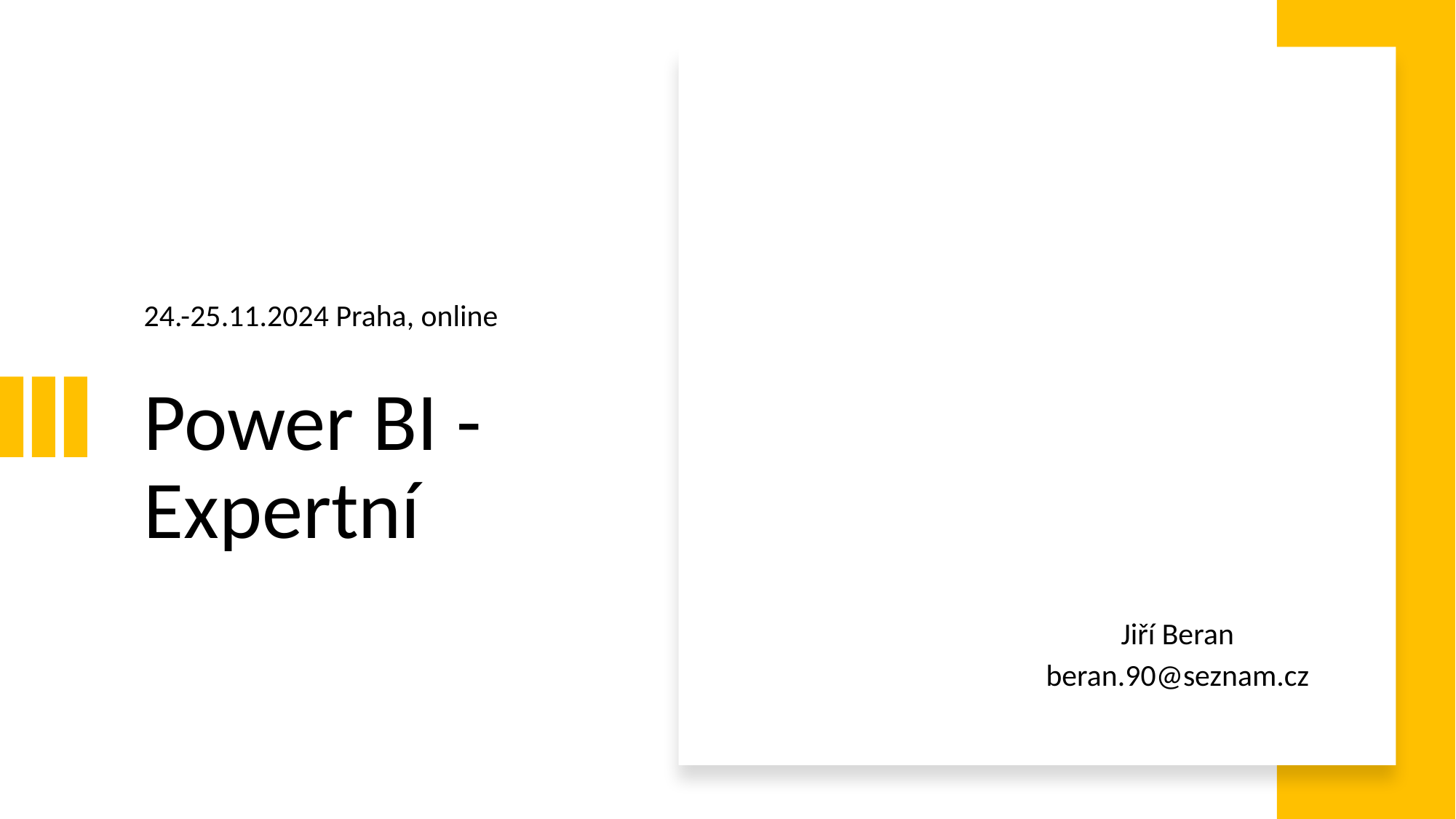

24.-25.11.2024 Praha, online
# Power BI - Expertní

Jiří Beran
beran.90@seznam.cz